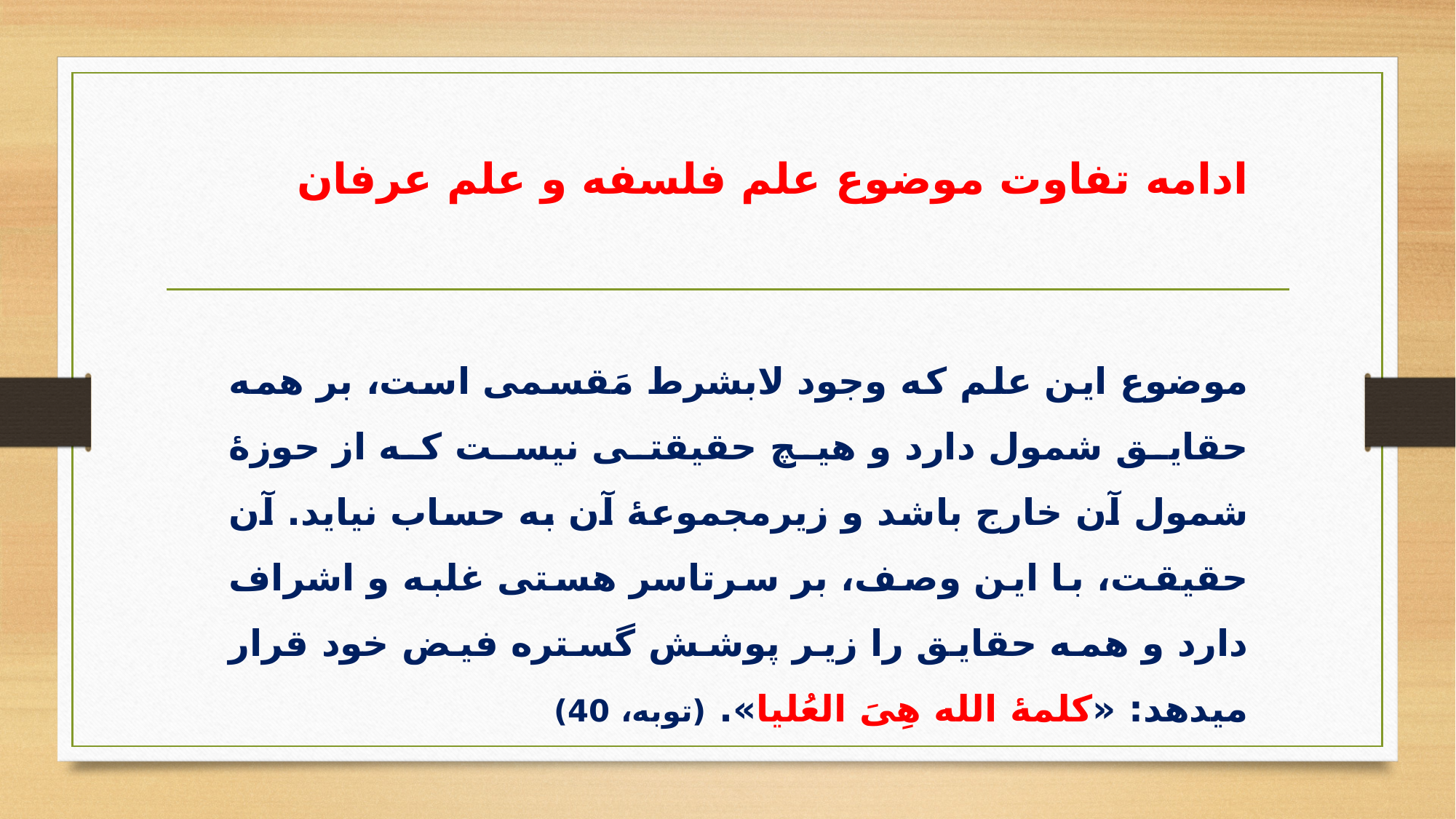

ادامه تفاوت موضوع علم فلسفه و علم عرفان
موضوع این علم که وجود لابشرط مَقسمی است، بر همه حقایق شمول دارد و هیچ حقیقتی نیست که از حوزۀ شمول آن خارج باشد و زیرمجموعۀ آن به حساب نیاید. آن حقیقت، با این وصف، بر سرتاسر هستی غلبه و اشراف دارد و همه حقایق را زیر پوشش گستره فیض خود قرار می­دهد: «کلمۀ الله هِیَ العُلیا». (توبه، 40)